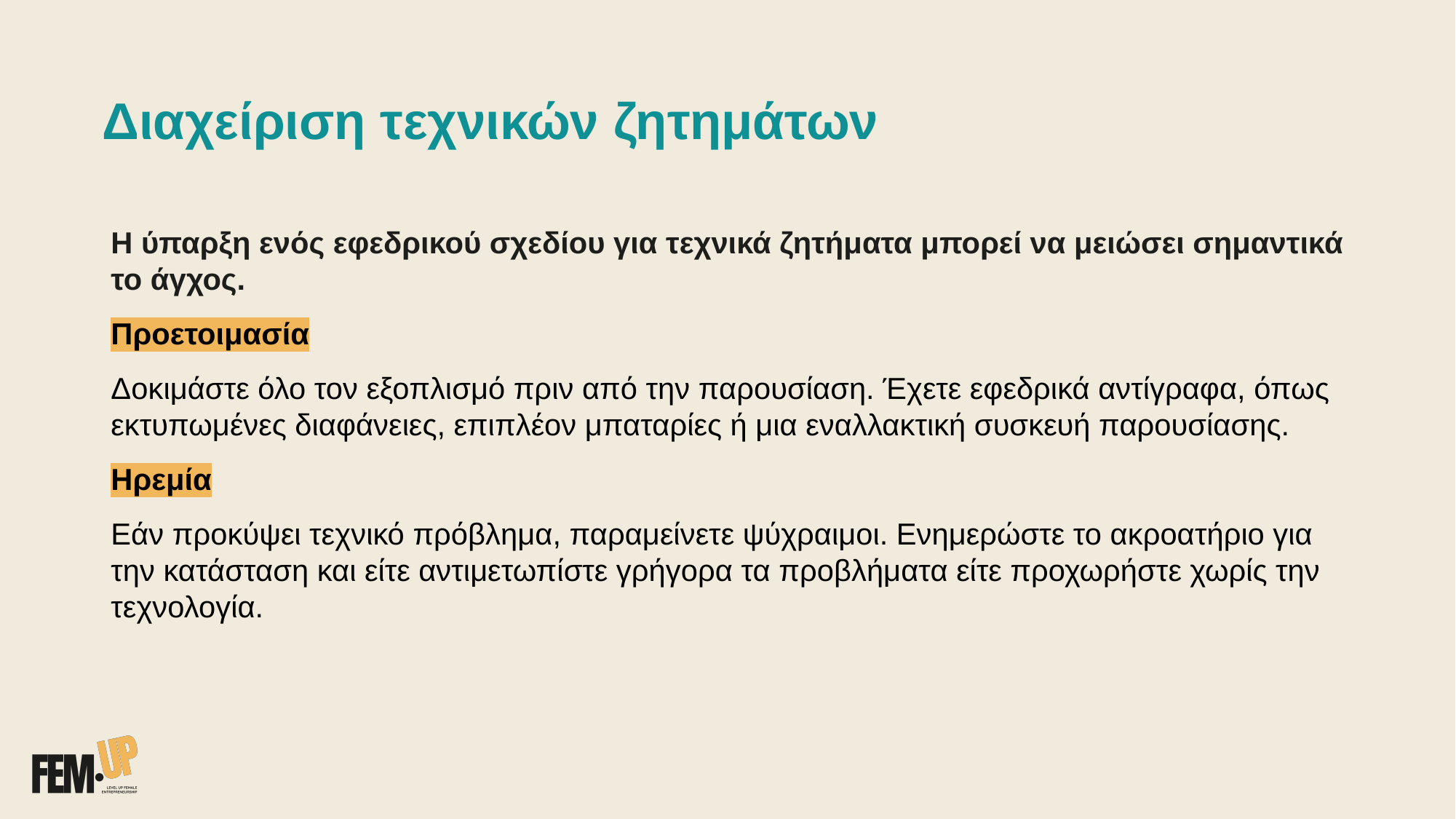

# Διαχείριση τεχνικών ζητημάτων
Η ύπαρξη ενός εφεδρικού σχεδίου για τεχνικά ζητήματα μπορεί να μειώσει σημαντικά το άγχος.
Προετοιμασία
Δοκιμάστε όλο τον εξοπλισμό πριν από την παρουσίαση. Έχετε εφεδρικά αντίγραφα, όπως εκτυπωμένες διαφάνειες, επιπλέον μπαταρίες ή μια εναλλακτική συσκευή παρουσίασης.
Ηρεμία
Εάν προκύψει τεχνικό πρόβλημα, παραμείνετε ψύχραιμοι. Ενημερώστε το ακροατήριο για την κατάσταση και είτε αντιμετωπίστε γρήγορα τα προβλήματα είτε προχωρήστε χωρίς την τεχνολογία.